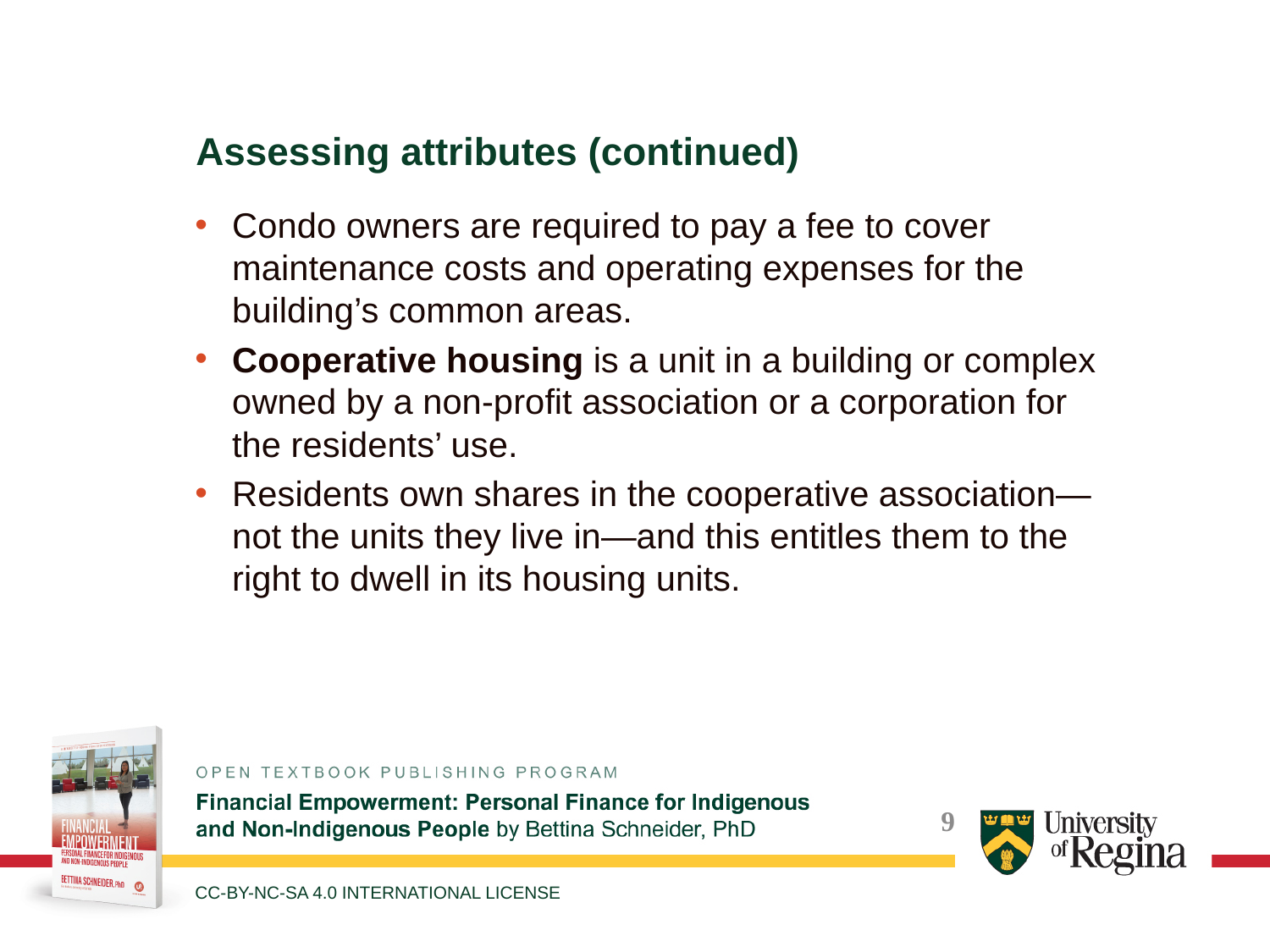

Assessing attributes (continued)
Condo owners are required to pay a fee to cover maintenance costs and operating expenses for the building’s common areas.
Cooperative housing is a unit in a building or complex owned by a non-profit association or a corporation for the residents’ use.
Residents own shares in the cooperative association—not the units they live in—and this entitles them to the right to dwell in its housing units.
CC-BY-NC-SA 4.0 INTERNATIONAL LICENSE